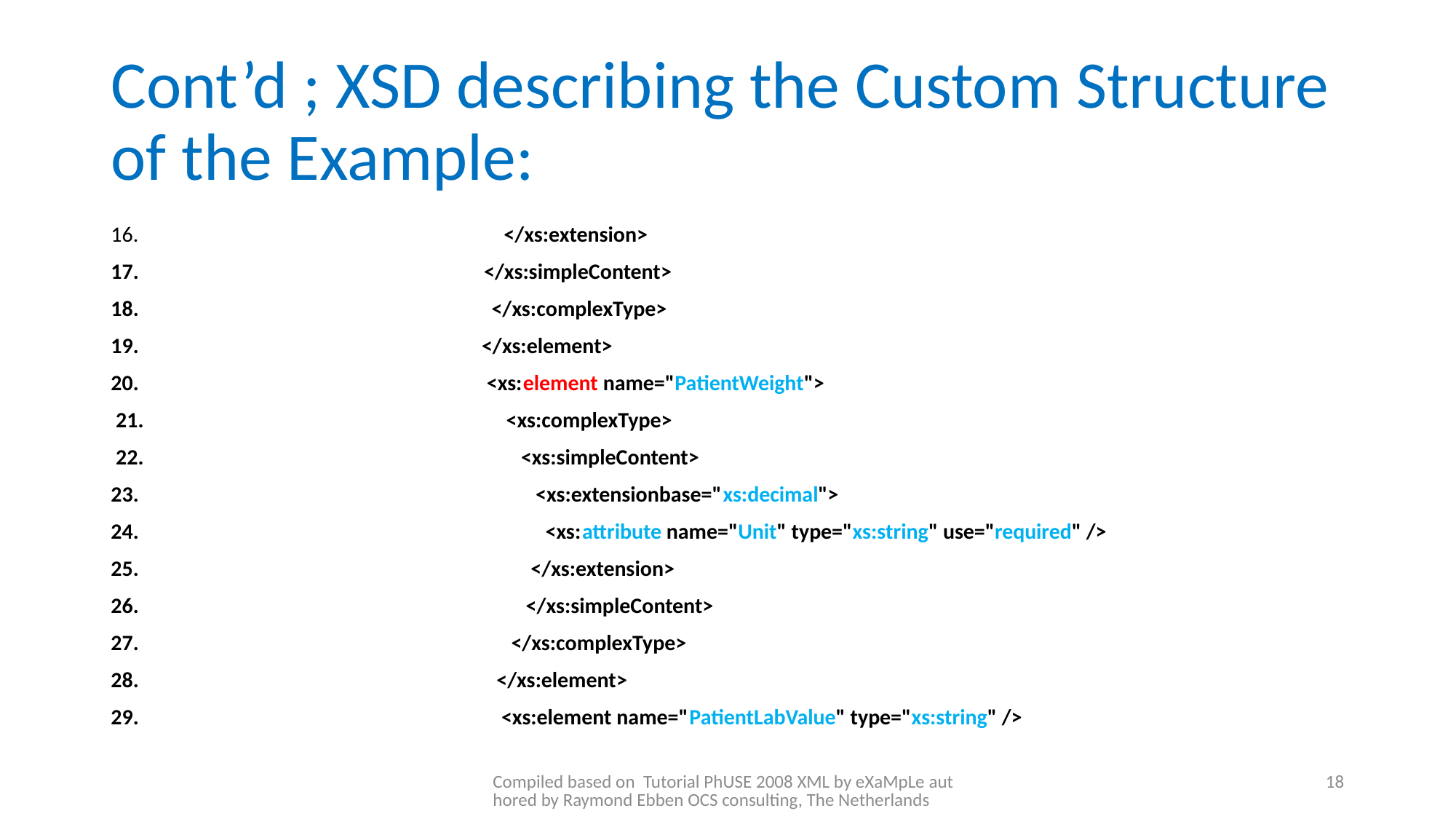

# Cont’d ; XSD describing the Custom Structure of the Example:
16.				</xs:extension>
17.			                </xs:simpleContent>
18.                                                                        </xs:complexType>
19.                                                                      </xs:element>
20.                                                                       <xs:element name="PatientWeight">
 21.                                                                          <xs:complexType>
 22.                                                                             <xs:simpleContent>
23.                                                                                 <xs:extensionbase="xs:decimal">
24.                                                                                   <xs:attribute name="Unit" type="xs:string" use="required" />
25.                                                                                </xs:extension>
26.                                                                               </xs:simpleContent>
27.                                                                            </xs:complexType>
28.                                                                         </xs:element>
29.                                                                          <xs:element name="PatientLabValue" type="xs:string" />
Compiled based on  Tutorial PhUSE 2008 XML by eXaMpLe authored by Raymond Ebben OCS consulting, The Netherlands
18